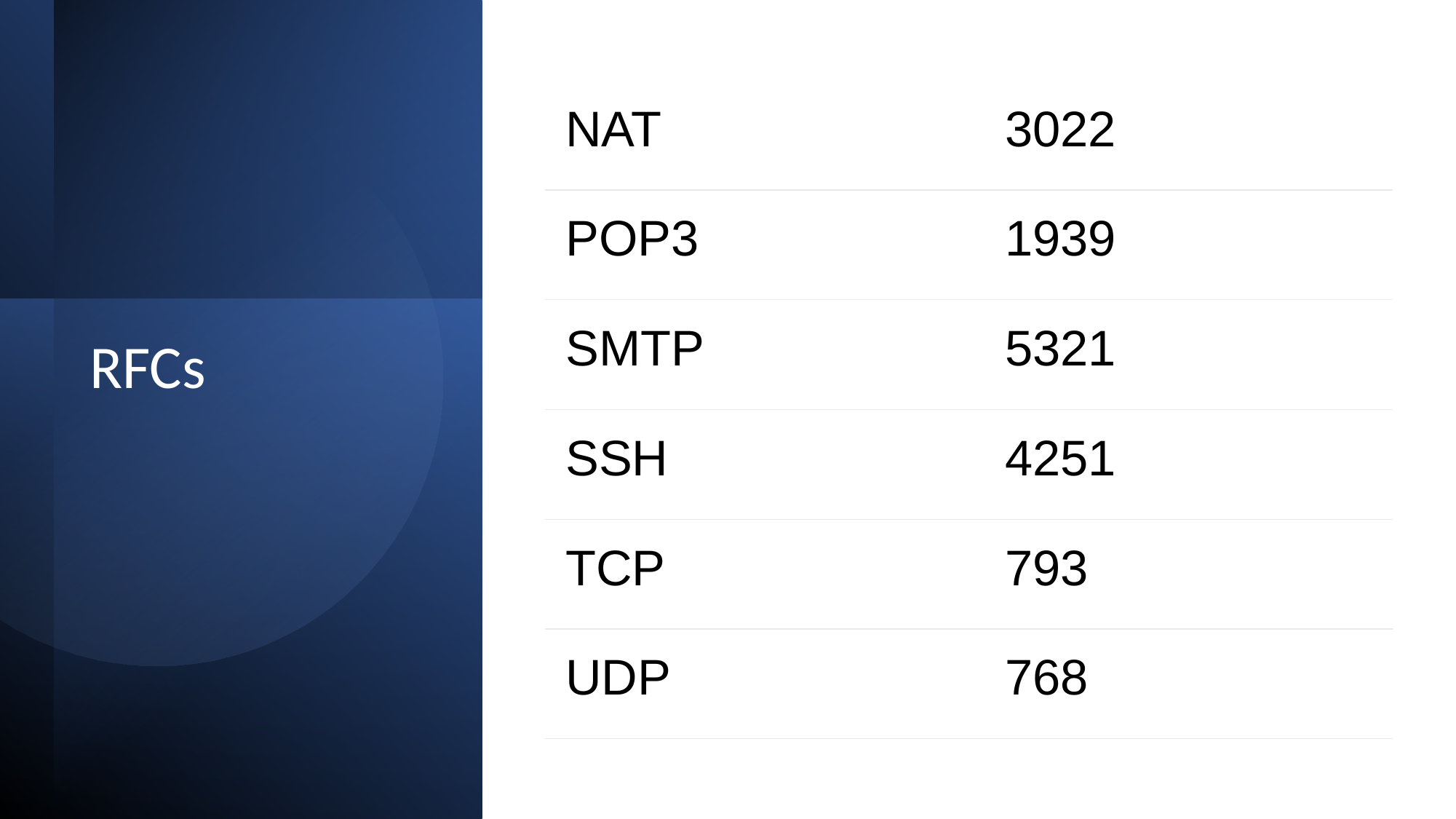

| NAT | 3022 |
| --- | --- |
| POP3 | 1939 |
| SMTP | 5321 |
| SSH | 4251 |
| TCP | 793 |
| UDP | 768 |

# RFCs